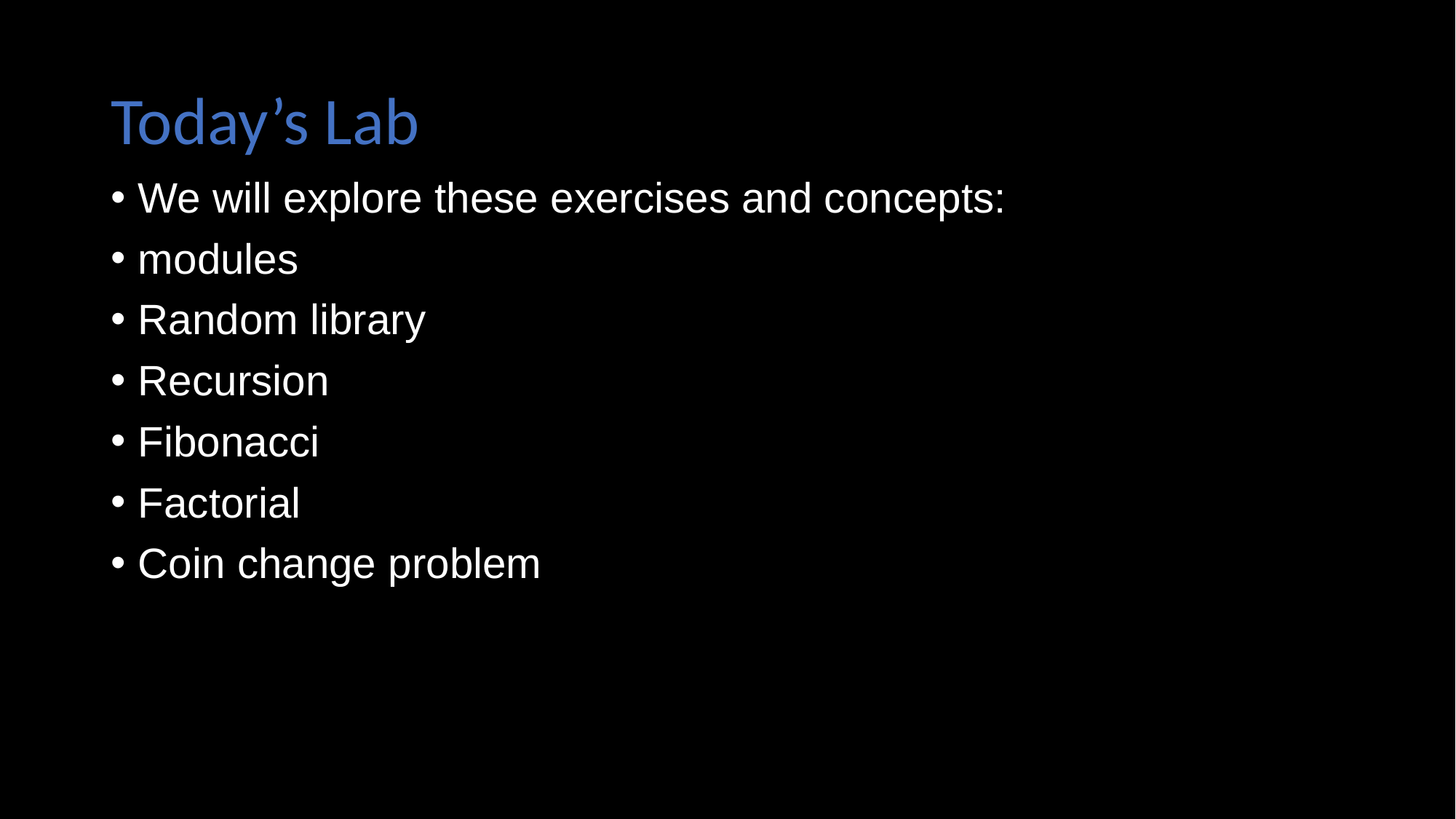

# Today’s Lab
We will explore these exercises and concepts:
modules
Random library
Recursion
Fibonacci
Factorial
Coin change problem